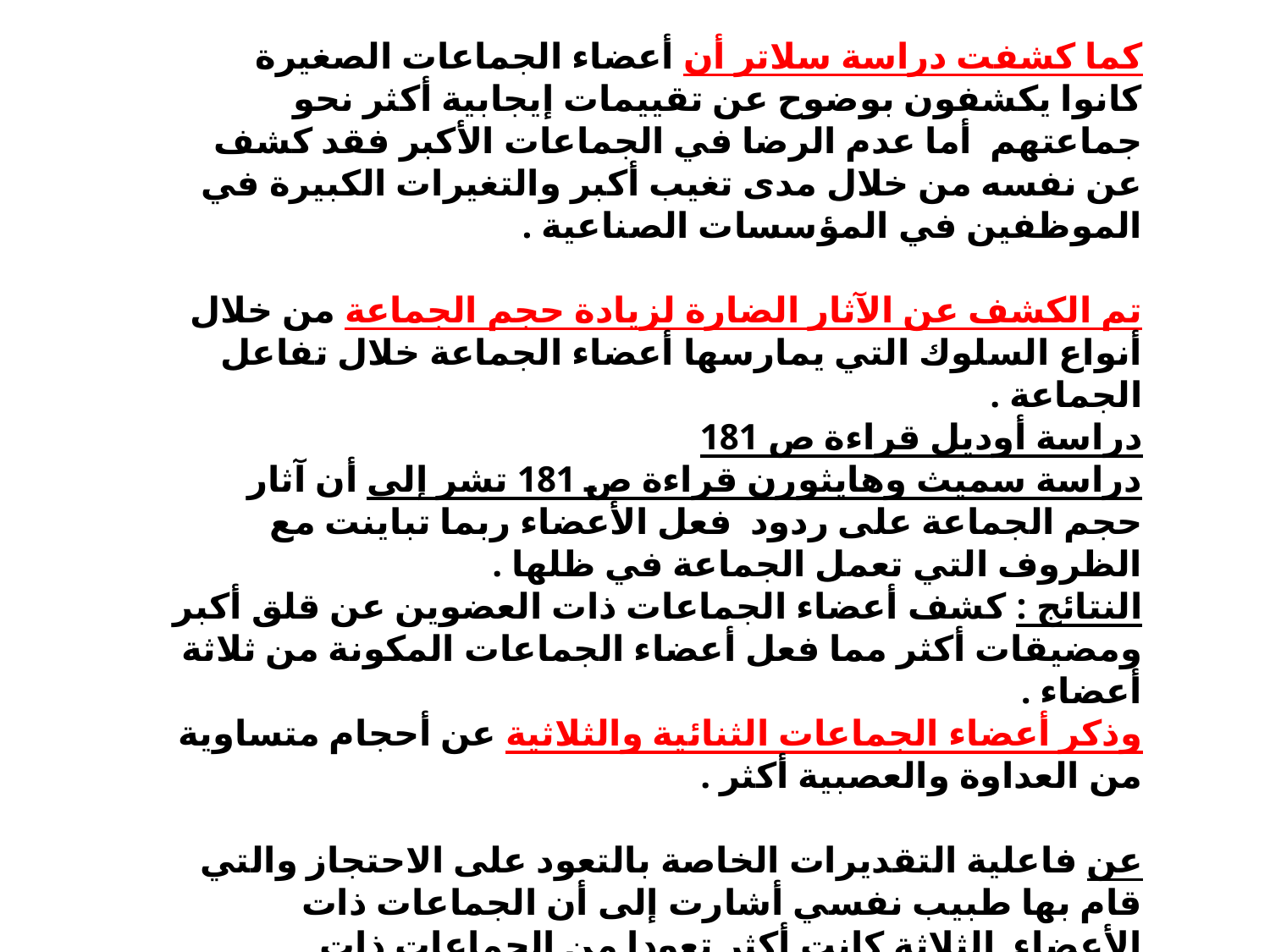

كما كشفت دراسة سلاتر أن أعضاء الجماعات الصغيرة كانوا يكشفون بوضوح عن تقييمات إيجابية أكثر نحو جماعتهم  أما عدم الرضا في الجماعات الأكبر فقد كشف عن نفسه من خلال مدى تغيب أكبر والتغيرات الكبيرة في الموظفين في المؤسسات الصناعية .

تم الكشف عن الآثار الضارة لزيادة حجم الجماعة من خلال أنواع السلوك التي يمارسها أعضاء الجماعة خلال تفاعل الجماعة .
دراسة أوديل قراءة ص 181
دراسة سميث وهايثورن قراءة ص 181 تشر إلى أن آثار حجم الجماعة على ردود  فعل الأعضاء ربما تباينت مع الظروف التي تعمل الجماعة في ظلها .
النتائج : كشف أعضاء الجماعات ذات العضوين عن قلق أكبر ومضيقات أكثر مما فعل أعضاء الجماعات المكونة من ثلاثة أعضاء .
وذكر أعضاء الجماعات الثنائية والثلاثية عن أحجام متساوية من العداوة والعصبية أكثر .

عن فاعلية التقديرات الخاصة بالتعود على الاحتجاز والتي قام بها طبيب نفسي أشارت إلى أن الجماعات ذات الأعضاء  الثلاثة كانت أكثر تعودا من الجماعات ذات العضوين .
من الواضح أن ردود أفعال السلبية عادة ما تكون أكبر في الجماعات الكبيرة .